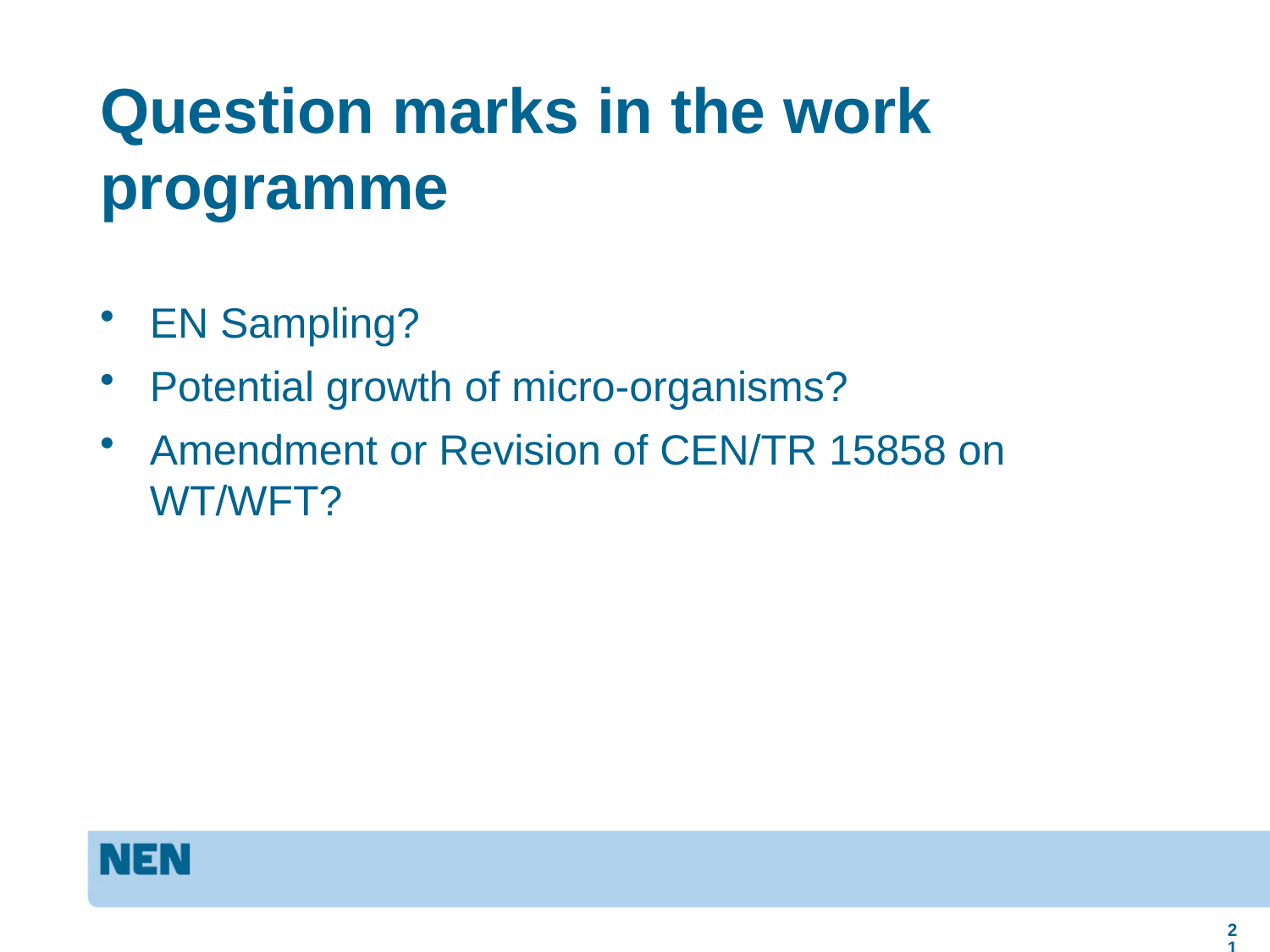

# Question marks in the work programme
EN Sampling?
Potential growth of micro-organisms?
Amendment or Revision of CEN/TR 15858 on WT/WFT?

21

18 September 2012